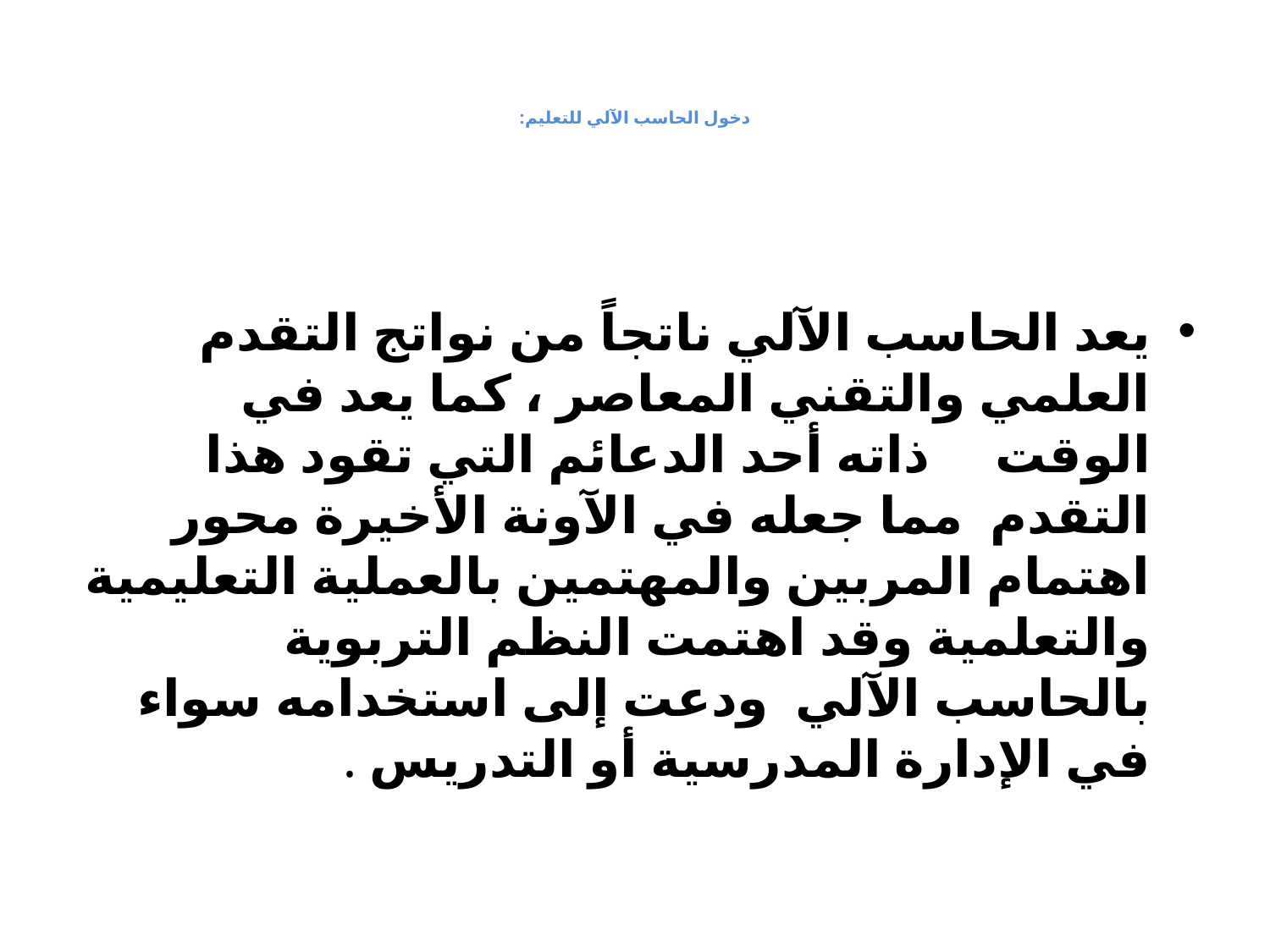

# دخول الحاسب الآلي للتعليم:

يعد الحاسب الآلي ناتجاً من نواتج التقدم العلمي والتقني المعاصر ، كما يعد في الوقت     ذاته أحد الدعائم التي تقود هذا التقدم  مما جعله في الآونة الأخيرة محور اهتمام المربين والمهتمين بالعملية التعليمية والتعلمية وقد اهتمت النظم التربوية بالحاسب الآلي  ودعت إلى استخدامه سواء في الإدارة المدرسية أو التدريس .